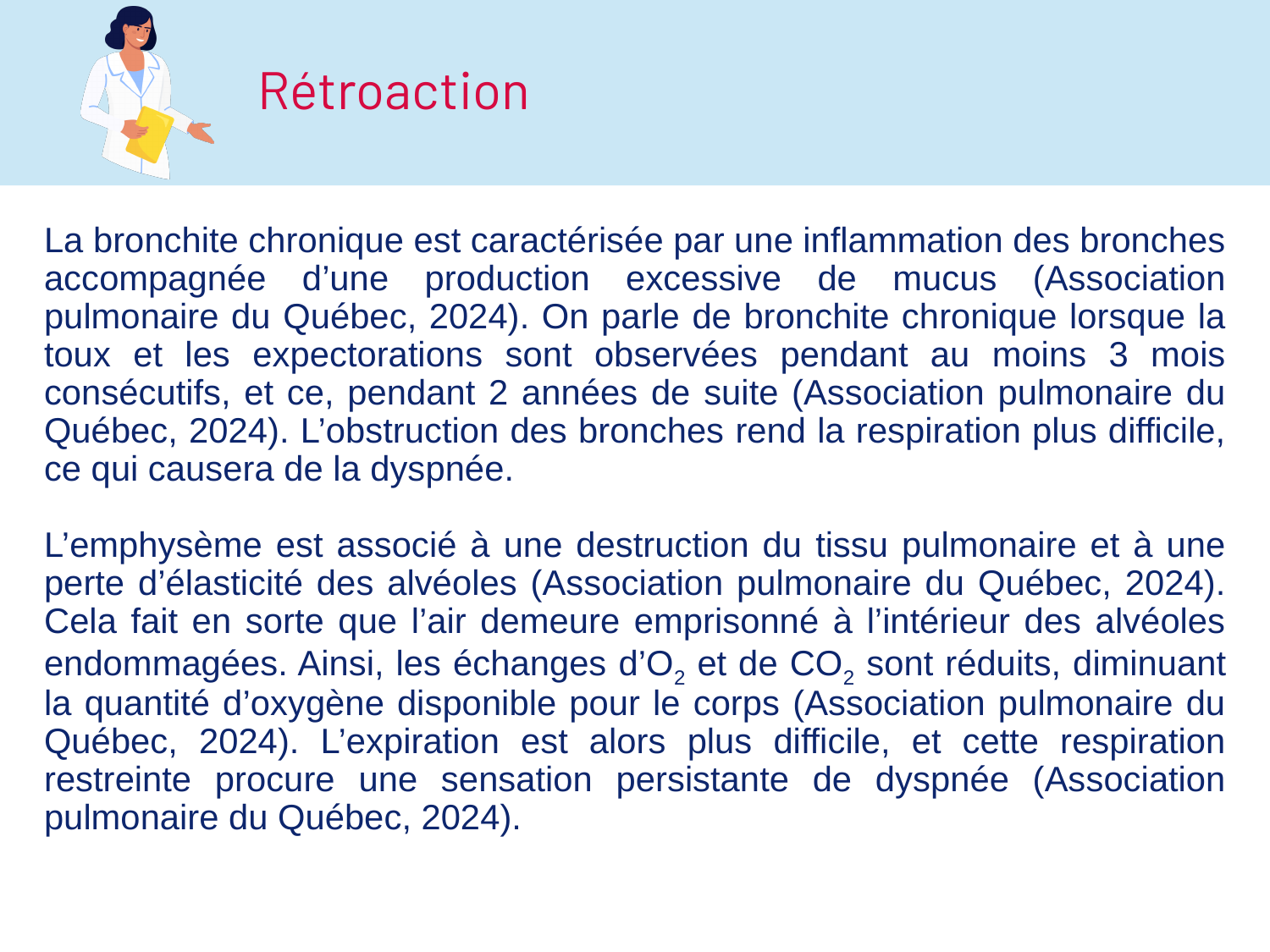

La bronchite chronique est caractérisée par une inflammation des bronches accompagnée d’une production excessive de mucus (Association pulmonaire du Québec, 2024). On parle de bronchite chronique lorsque la toux et les expectorations sont observées pendant au moins 3 mois consécutifs, et ce, pendant 2 années de suite (Association pulmonaire du Québec, 2024). L’obstruction des bronches rend la respiration plus difficile, ce qui causera de la dyspnée.

L’emphysème est associé à une destruction du tissu pulmonaire et à une perte d’élasticité des alvéoles (Association pulmonaire du Québec, 2024). Cela fait en sorte que l’air demeure emprisonné à l’intérieur des alvéoles endommagées. Ainsi, les échanges d’O2 et de CO2 sont réduits, diminuant la quantité d’oxygène disponible pour le corps (Association pulmonaire du Québec, 2024). L’expiration est alors plus difficile, et cette respiration restreinte procure une sensation persistante de dyspnée (Association pulmonaire du Québec, 2024).